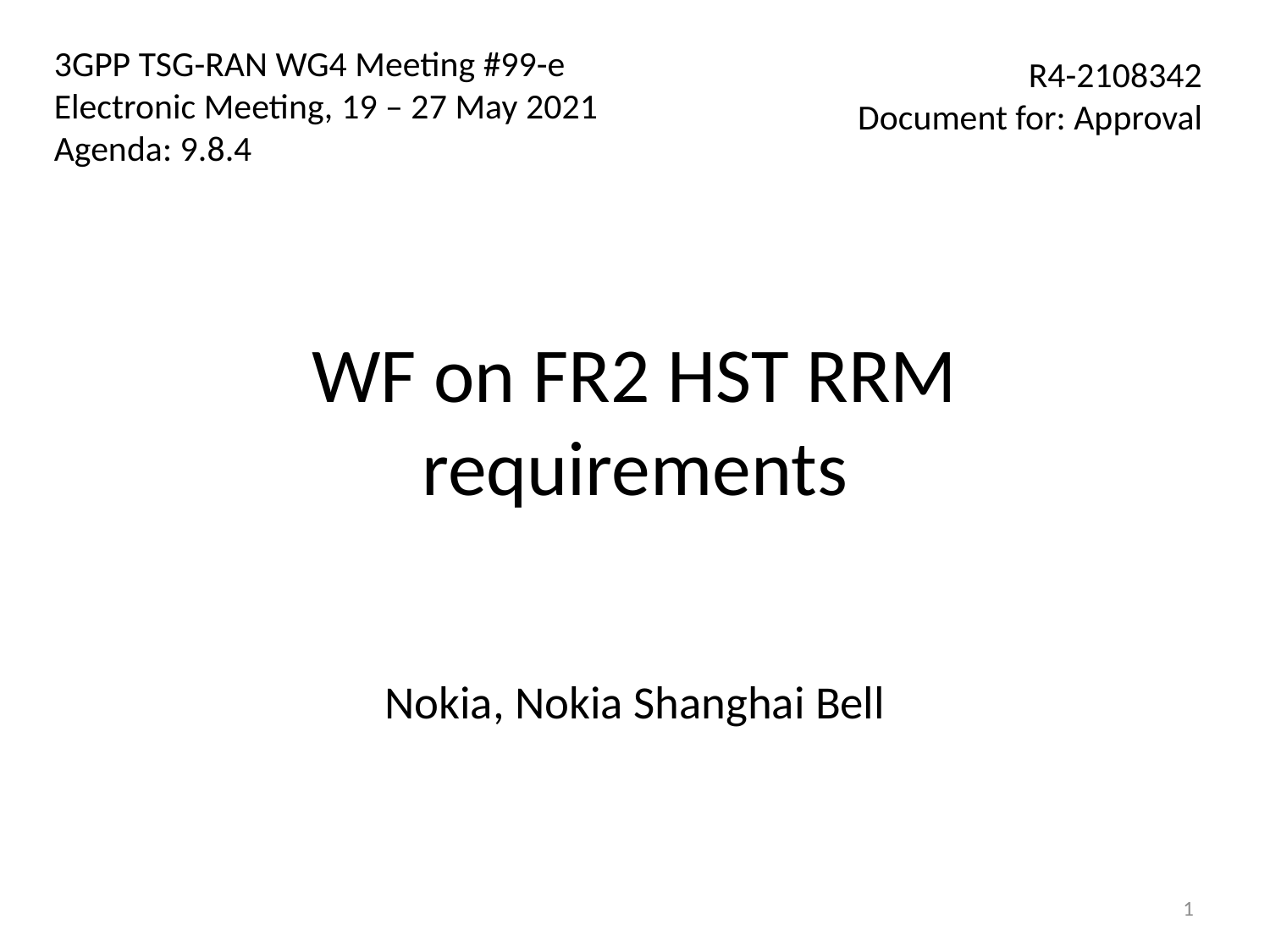

3GPP TSG-RAN WG4 Meeting #99-e
Electronic Meeting, 19 – 27 May 2021
Agenda: 9.8.4
R4-2108342
Document for: Approval
# WF on FR2 HST RRM requirements
Nokia, Nokia Shanghai Bell
1